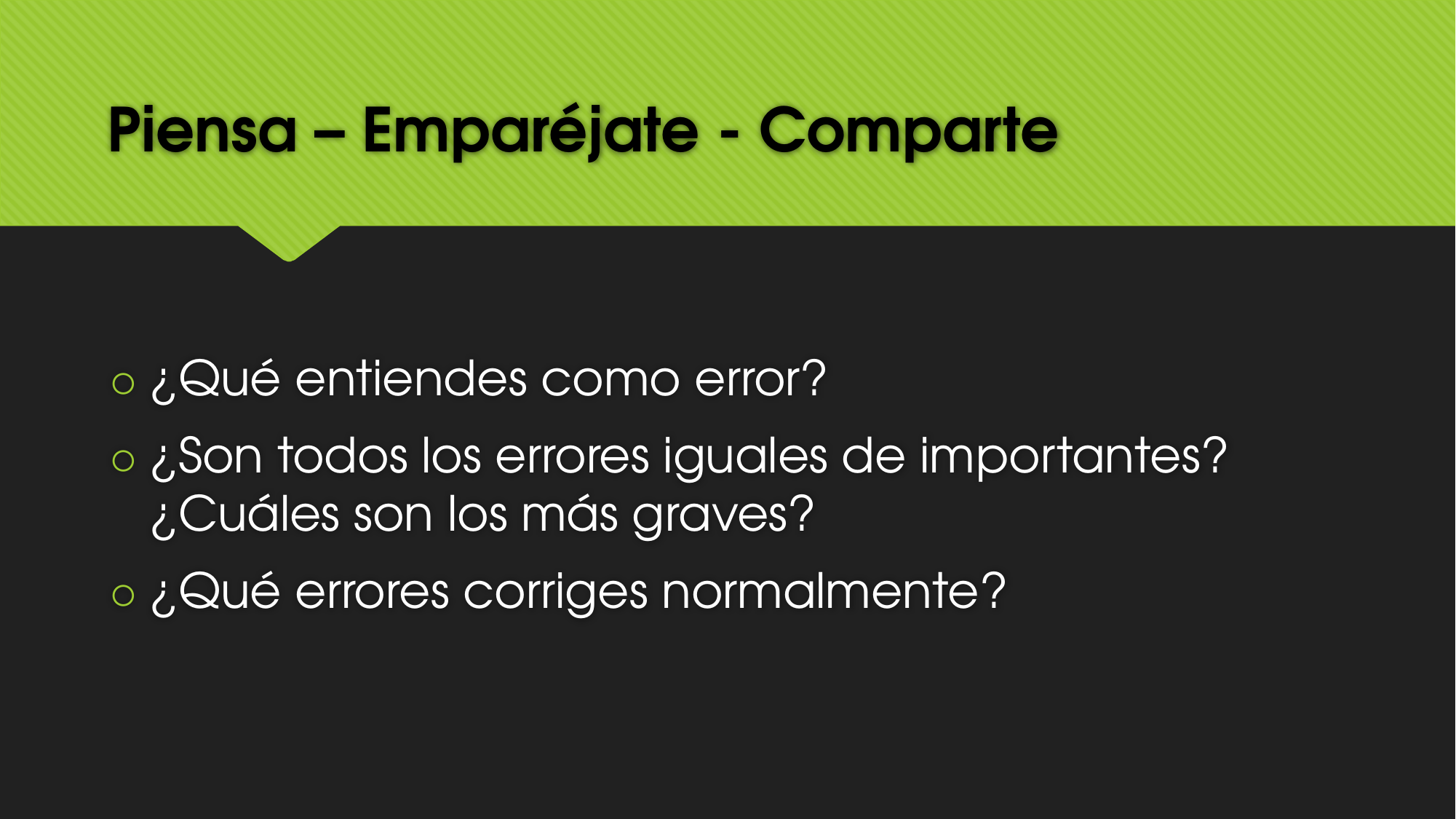

# Piensa – Emparéjate - Comparte
¿Qué entiendes como error?
¿Son todos los errores iguales de importantes? ¿Cuáles son los más graves?
¿Qué errores corriges normalmente?